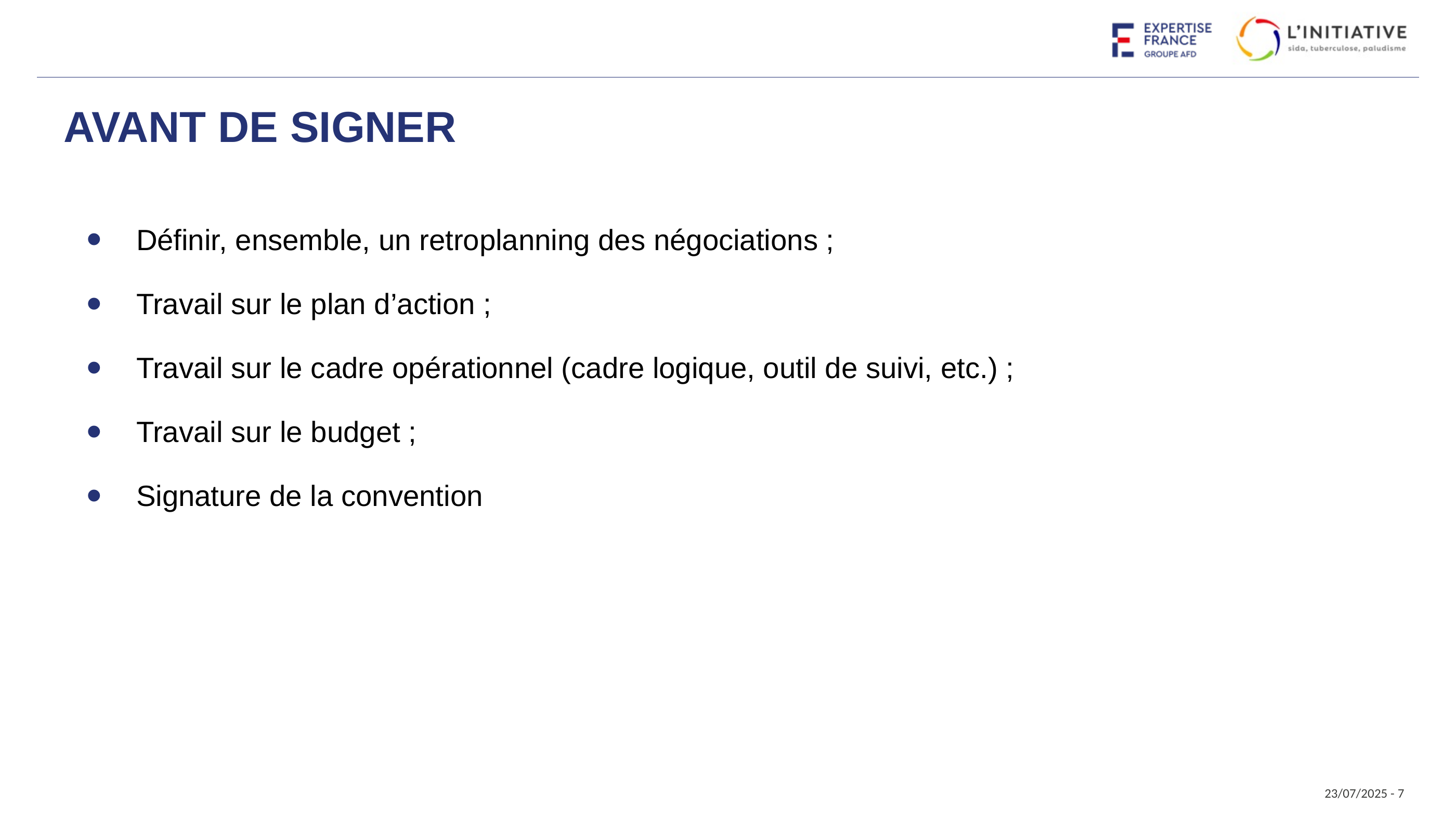

avant de signer

Définir, ensemble, un retroplanning des négociations ;
Travail sur le plan d’action ;
Travail sur le cadre opérationnel (cadre logique, outil de suivi, etc.) ;
Travail sur le budget ;
Signature de la convention
23/07/2025 - 7